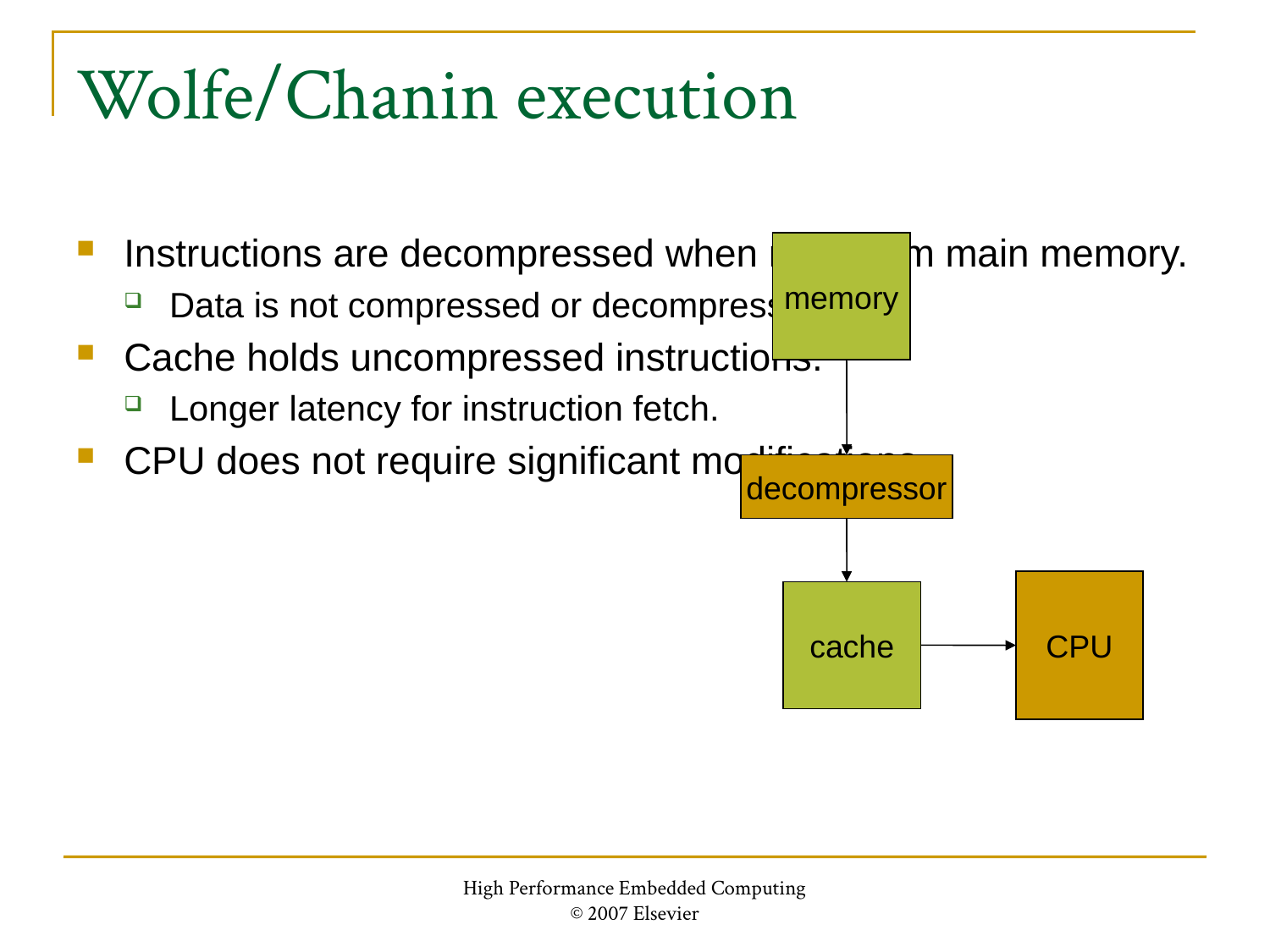

# Wolfe/Chanin execution
Instructions are decompressed when read from main memory.
Data is not compressed or decompressed.
Cache holds uncompressed instructions.
Longer latency for instruction fetch.
CPU does not require significant modifications.
memory

decompressor

CPU
cache

High Performance Embedded Computing
© 2007 Elsevier